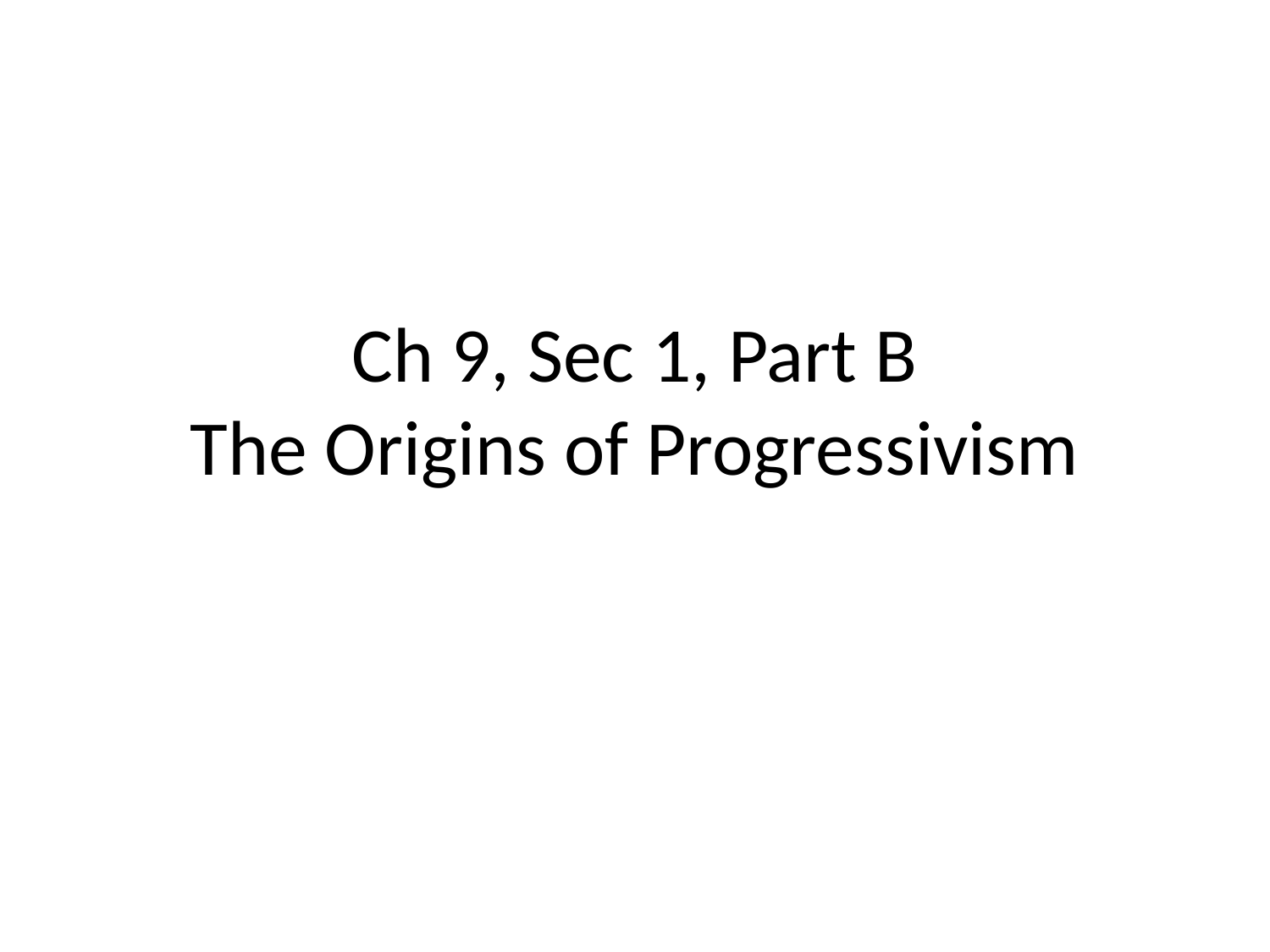

# Ch 9, Sec 1, Part B The Origins of Progressivism